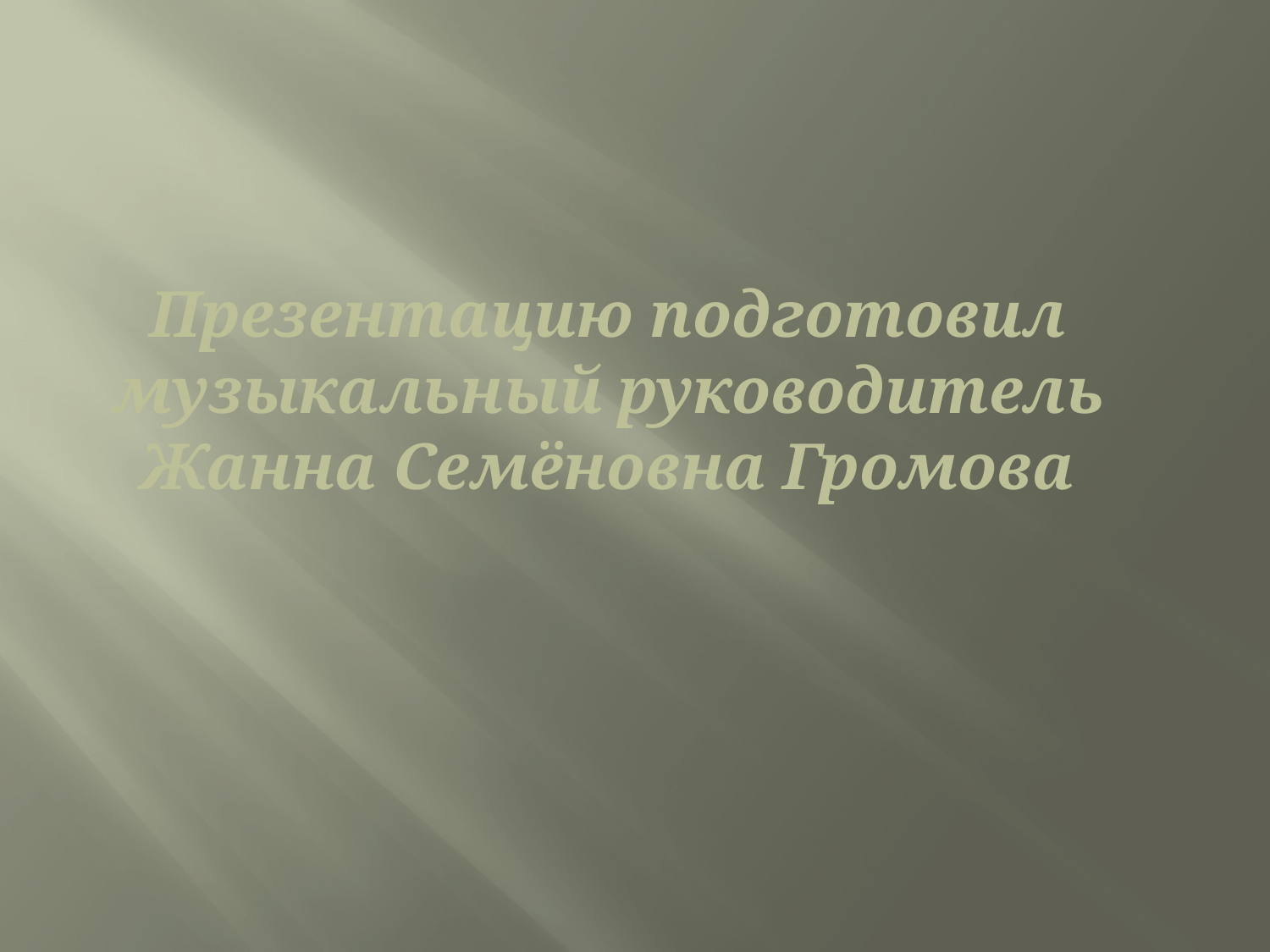

Презентацию подготовил
музыкальный руководитель
Жанна Семёновна Громова